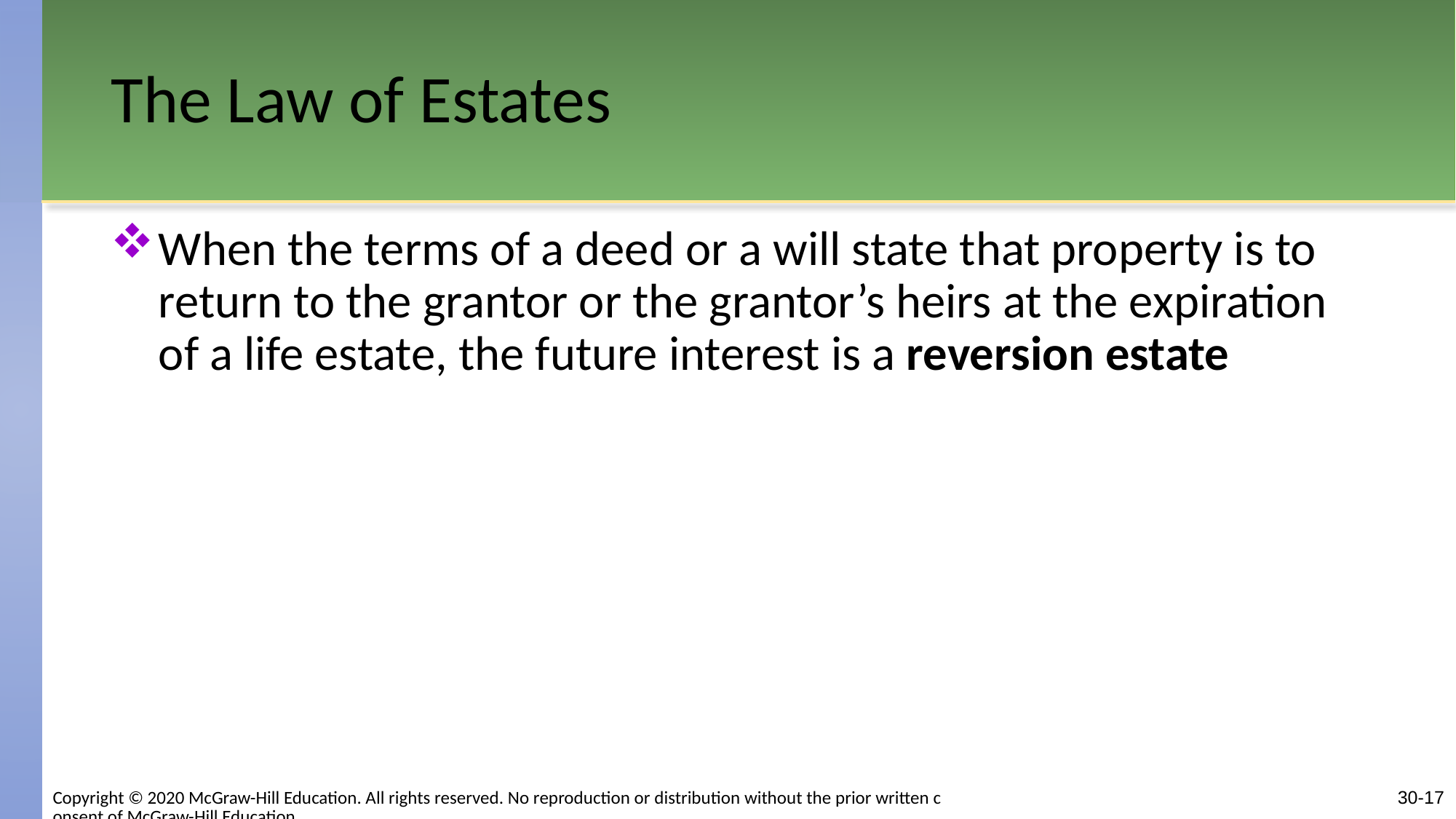

# The Law of Estates
When the terms of a deed or a will state that property is to return to the grantor or the grantor’s heirs at the expiration of a life estate, the future interest is a reversion estate

Copyright © 2020 McGraw-Hill Education. All rights reserved. No reproduction or distribution without the prior written consent of McGraw-Hill Education.
30-17